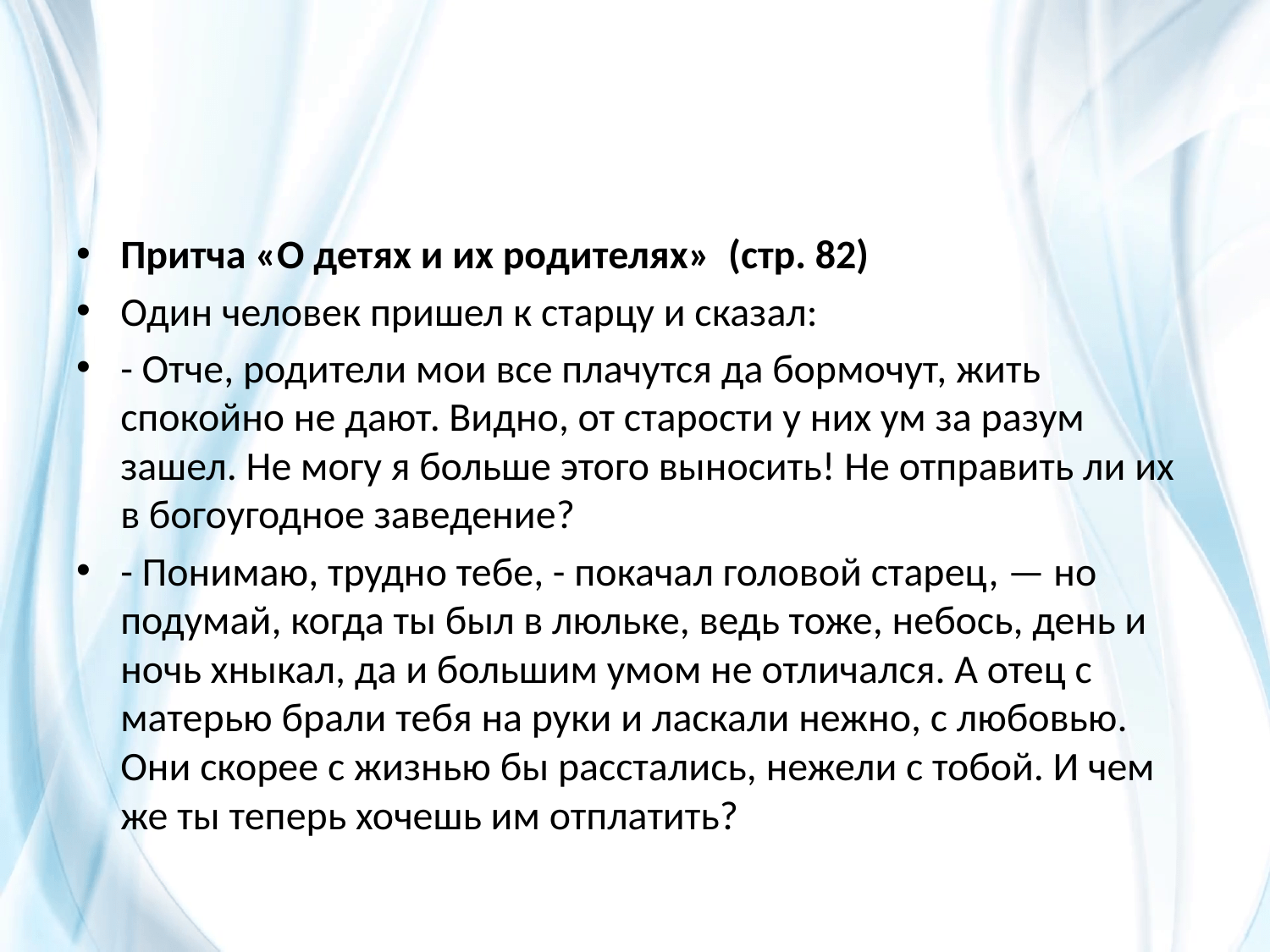

#
Притча «О детях и их родителях»  (стр. 82)
Один человек пришел к старцу и сказал:
- Отче, родители мои все плачутся да бормочут, жить спокойно не дают. Видно, от старости у них ум за разум зашел. Не могу я больше этого выносить! Не отправить ли их в богоугодное заведение?
- Понимаю, трудно тебе, - покачал головой старец, — но подумай, когда ты был в люльке, ведь тоже, небось, день и ночь хныкал, да и большим умом не отличался. А отец с матерью брали тебя на руки и ласкали нежно, с любовью. Они скорее с жизнью бы расстались, нежели с тобой. И чем же ты теперь хочешь им отплатить?